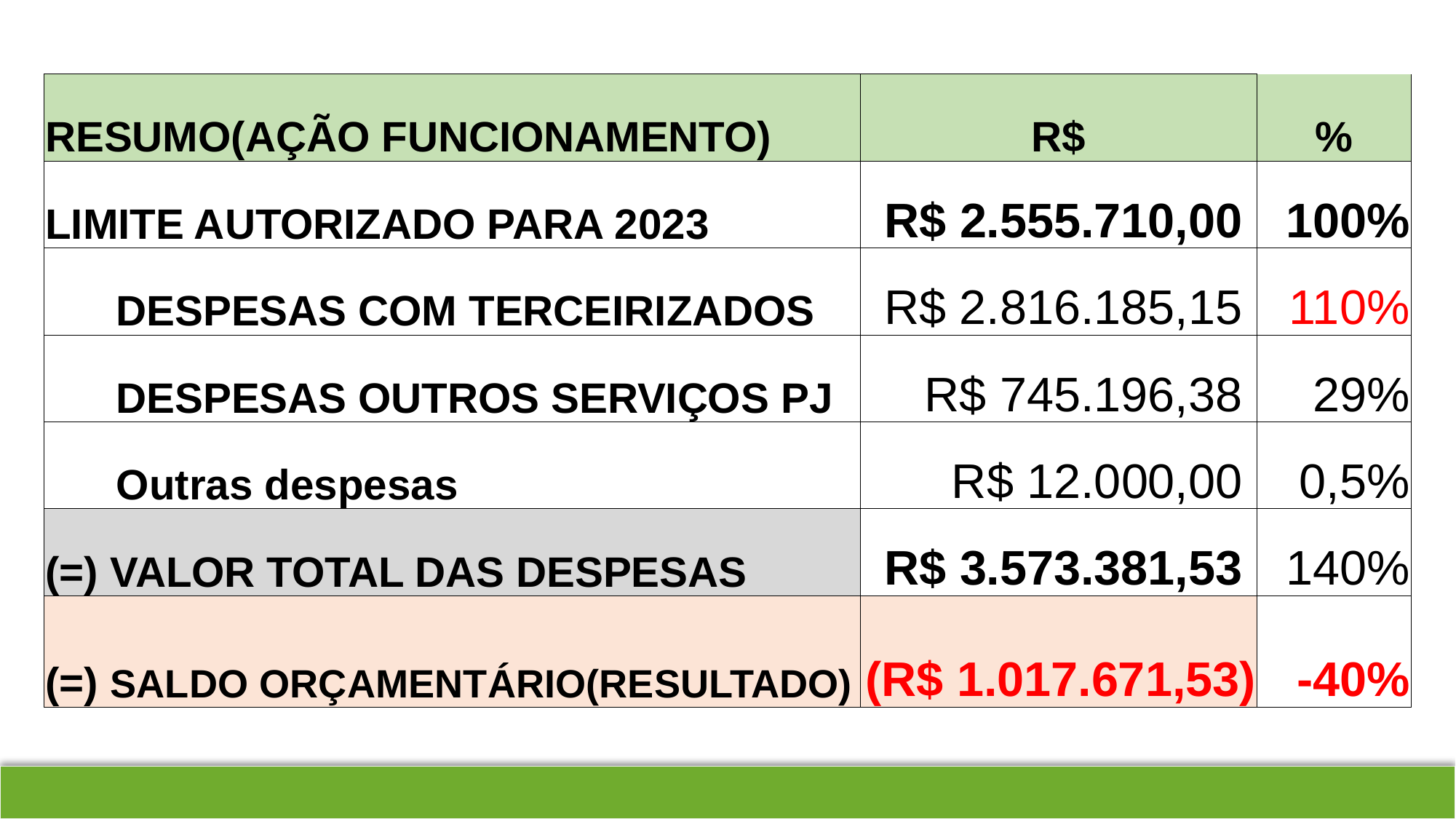

| RESUMO(AÇÃO FUNCIONAMENTO) | R$ | % |
| --- | --- | --- |
| LIMITE AUTORIZADO PARA 2023 | R$ 2.555.710,00 | 100% |
| DESPESAS COM TERCEIRIZADOS | R$ 2.816.185,15 | 110% |
| DESPESAS OUTROS SERVIÇOS PJ | R$ 745.196,38 | 29% |
| Outras despesas | R$ 12.000,00 | 0,5% |
| (=) VALOR TOTAL DAS DESPESAS | R$ 3.573.381,53 | 140% |
| (=) SALDO ORÇAMENTÁRIO(RESULTADO) | (R$ 1.017.671,53) | -40% |